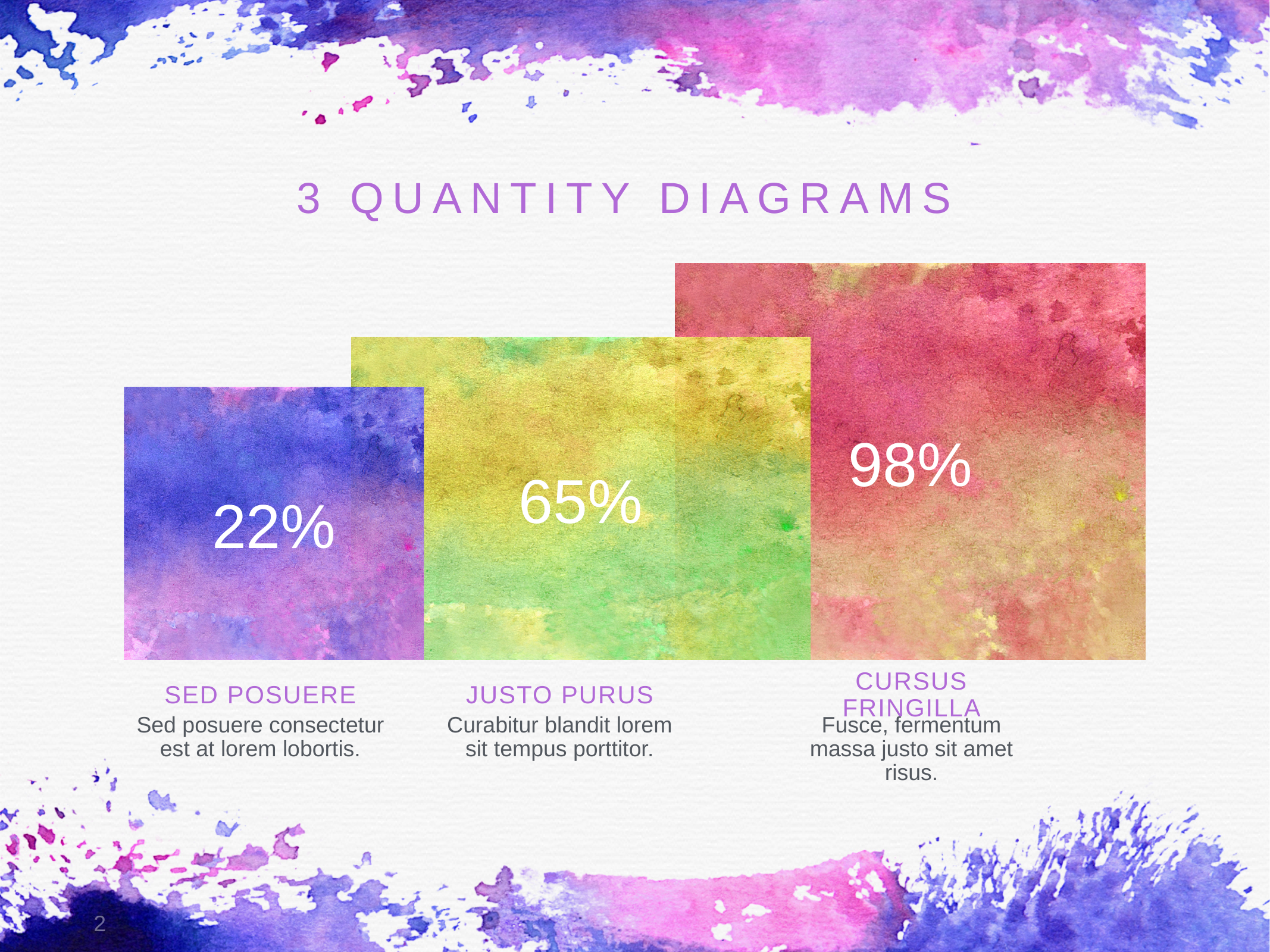

# 3 quantity diagrams
98%
65%
22%
Sed posuere
Justo Purus
Cursus Fringilla
Sed posuere consectetur est at lorem lobortis.
Curabitur blandit lorem sit tempus porttitor.
Fusce, fermentum massa justo sit amet risus.
2